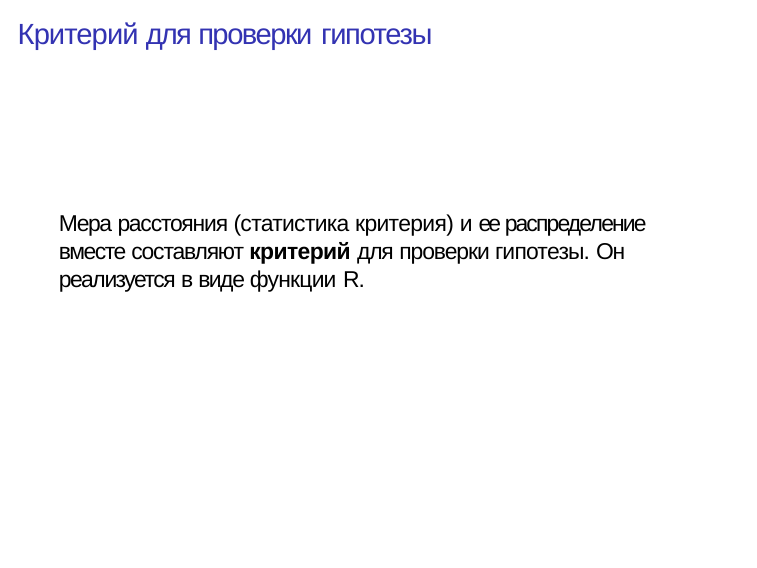

# Критерий для проверки гипотезы
Мера расстояния (статистика критерия) и ее распределение  вместе составляют критерий для проверки гипотезы. Он  реализуется в виде функции R.